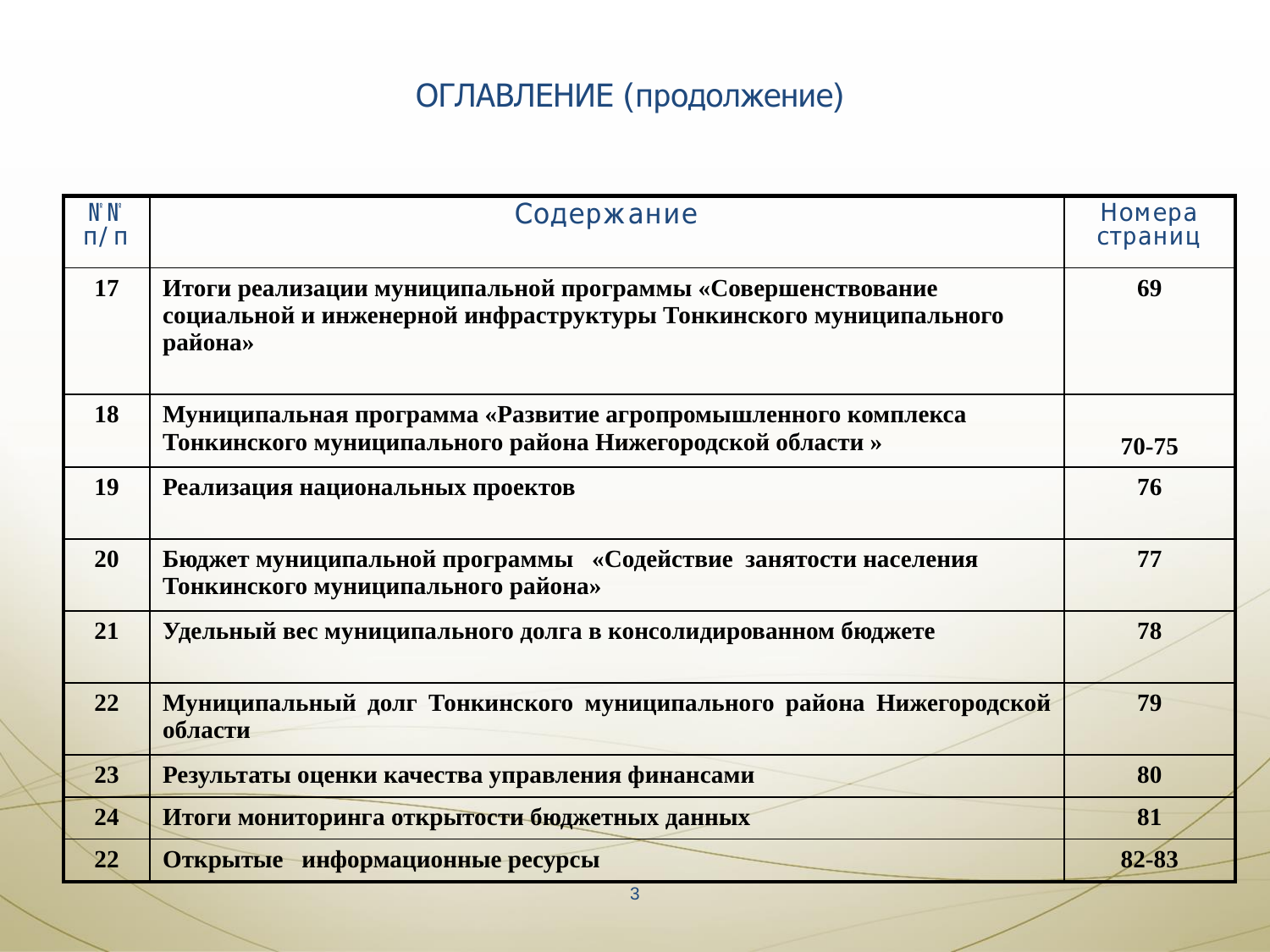

ОГЛАВЛЕНИЕ (продолжение)
| №№ п/п | Содержание | Номера страниц |
| --- | --- | --- |
| 17 | Итоги реализации муниципальной программы «Совершенствование социальной и инженерной инфраструктуры Тонкинского муниципального района» | 69 |
| 18 | Муниципальная программа «Развитие агропромышленного комплекса Тонкинского муниципального района Нижегородской области » | 70-75 |
| 19 | Реализация национальных проектов | 76 |
| 20 | Бюджет муниципальной программы «Содействие занятости населения Тонкинского муниципального района» | 77 |
| 21 | Удельный вес муниципального долга в консолидированном бюджете | 78 |
| 22 | Муниципальный долг Тонкинского муниципального района Нижегородской области | 79 |
| 23 | Результаты оценки качества управления финансами | 80 |
| 24 | Итоги мониторинга открытости бюджетных данных | 81 |
| 22 | Открытые информационные ресурсы | 82-83 |
3